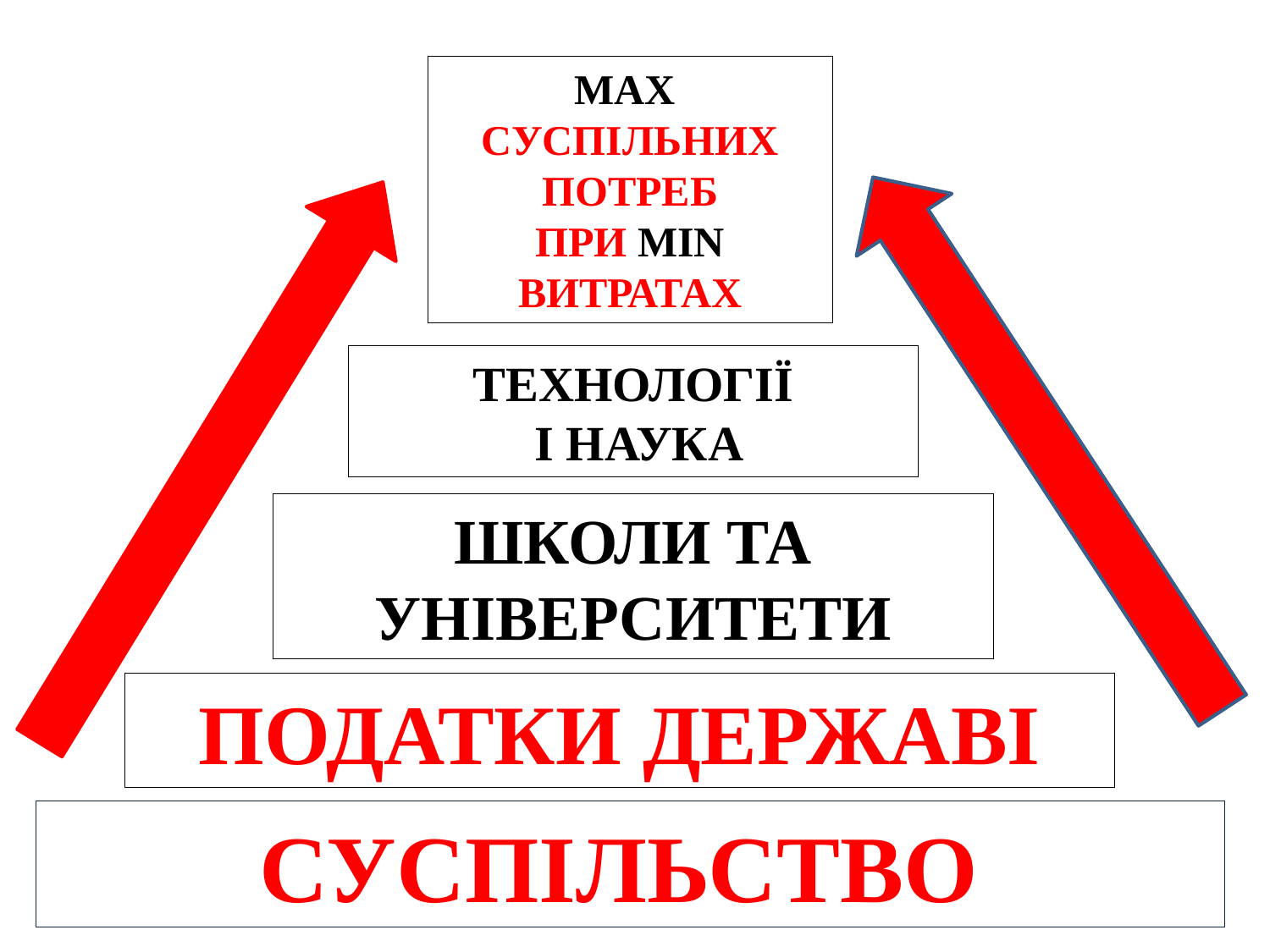

MAX
СУСПІЛЬНИХ
 ПОТРЕБ
ПРИ MIN
ВИТРАТАХ

ТЕХНОЛОГІЇ
 І НАУКА

ШКОЛИ ТА УНІВЕРСИТЕТИ
ПОДАТКИ ДЕРЖАВІ
СУСПІЛЬСТВО